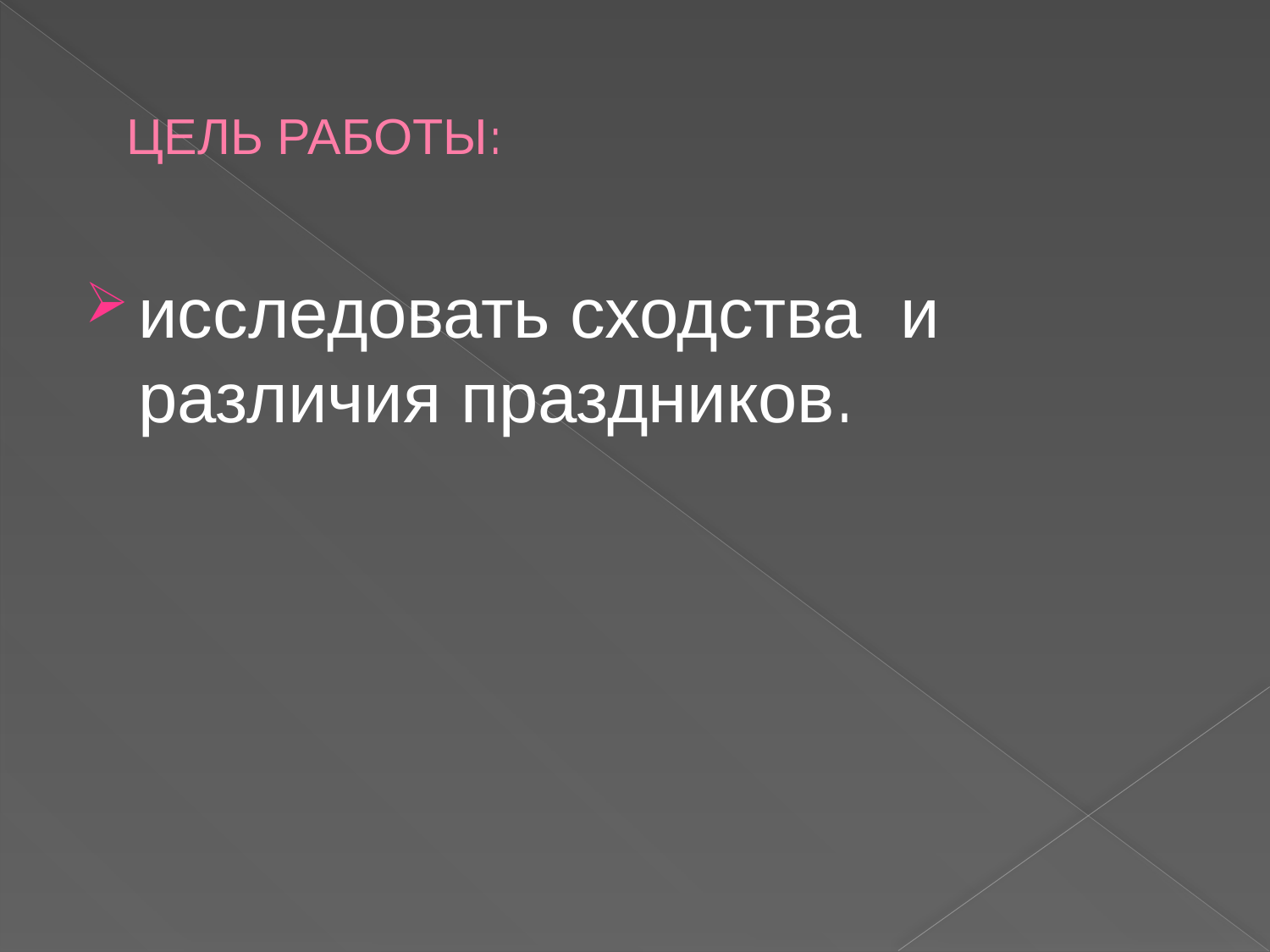

# ЦЕЛЬ РАБОТЫ:
исследовать сходства  и различия праздников.